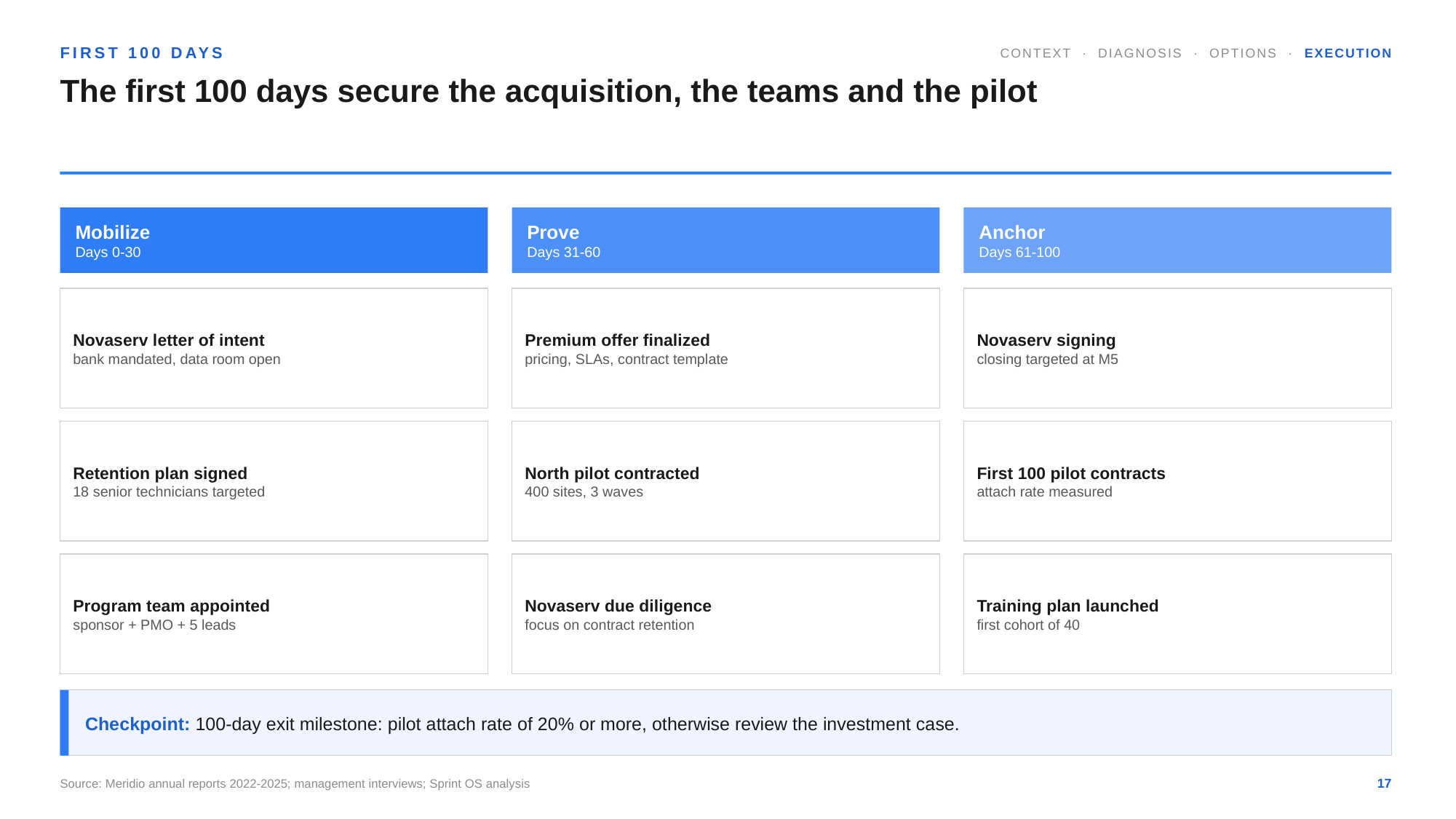

FIRST 100 DAYS
CONTEXT  ·  DIAGNOSIS  ·  OPTIONS  ·  EXECUTION
The first 100 days secure the acquisition, the teams and the pilot

Mobilize
Days 0-30

Prove
Days 31-60

Anchor
Days 61-100

Novaserv letter of intent
bank mandated, data room open
Premium offer finalized
pricing, SLAs, contract template
Novaserv signing
closing targeted at M5

Retention plan signed
18 senior technicians targeted
North pilot contracted
400 sites, 3 waves
First 100 pilot contracts
attach rate measured

Program team appointed
sponsor + PMO + 5 leads
Novaserv due diligence
focus on contract retention
Training plan launched
first cohort of 40

Checkpoint: 100-day exit milestone: pilot attach rate of 20% or more, otherwise review the investment case.
Source: Meridio annual reports 2022-2025; management interviews; Sprint OS analysis
17